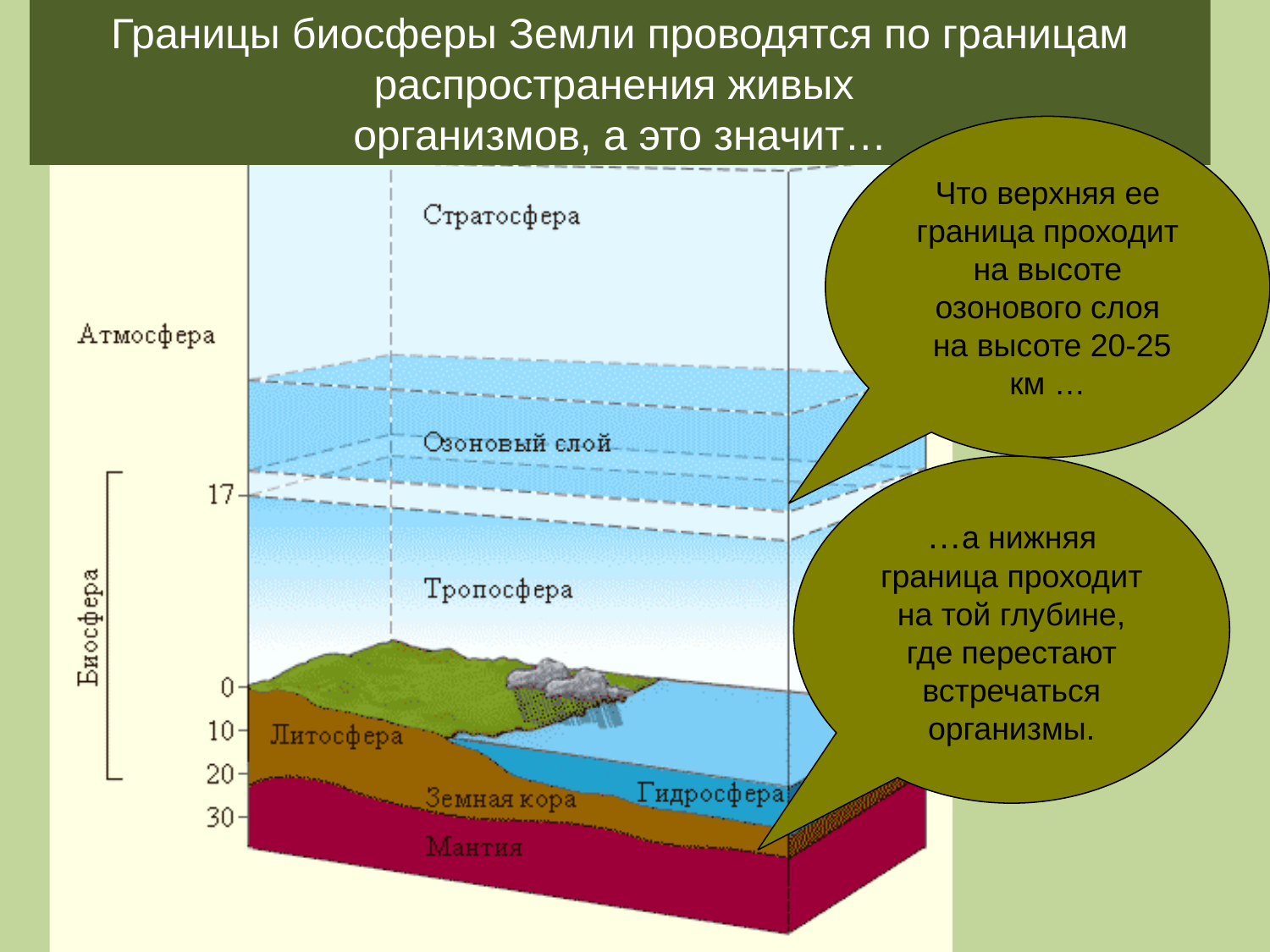

Границы биосферы Земли проводятся по границам распространения живых
организмов, а это значит…
Что верхняя ее граница проходит на высоте озонового слоя
 на высоте 20-25 км …

…а нижняя граница проходит на той глубине, где перестают встречаться организмы.